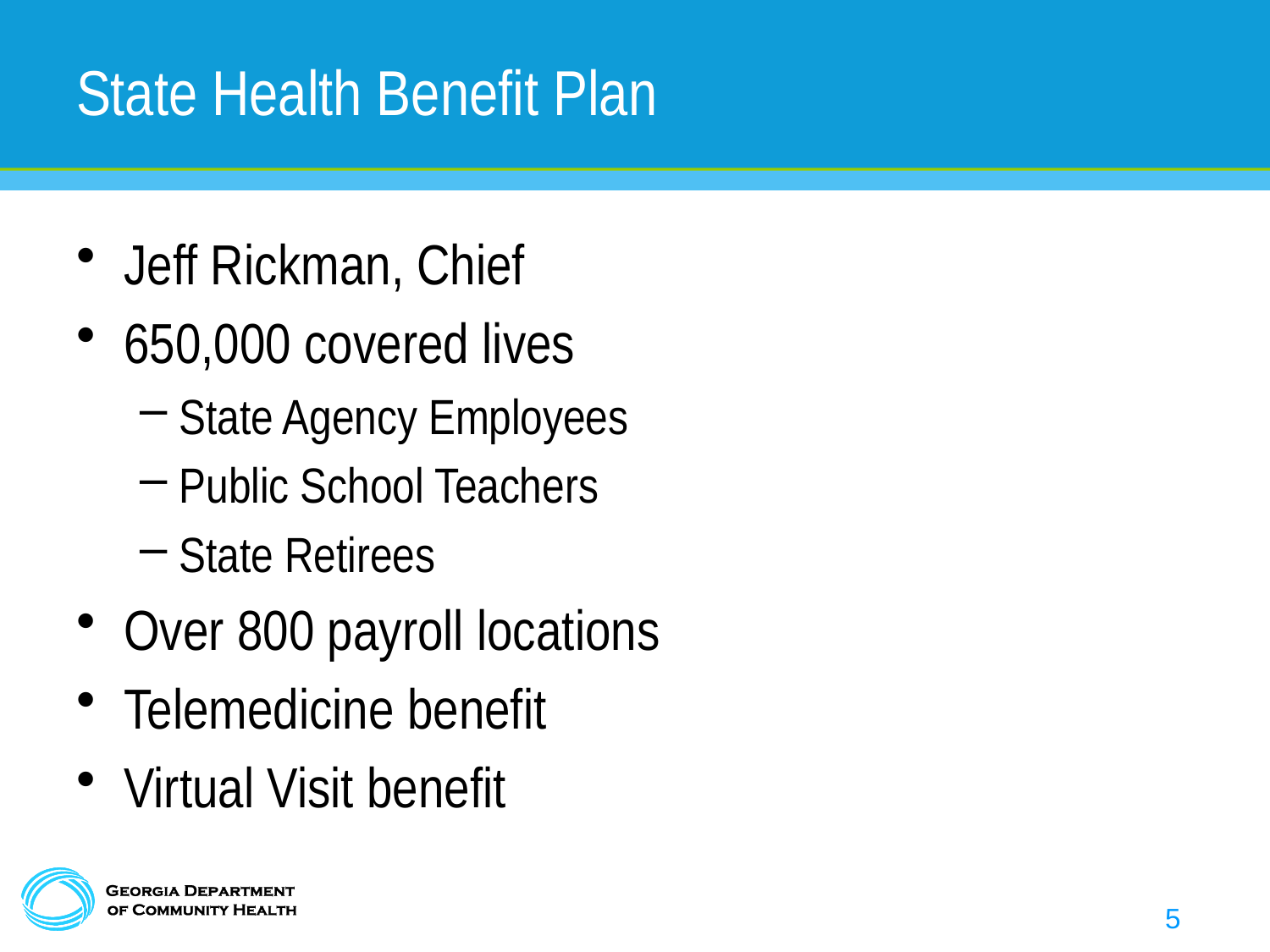

# State Health Benefit Plan
Jeff Rickman, Chief
650,000 covered lives
State Agency Employees
Public School Teachers
State Retirees
Over 800 payroll locations
Telemedicine benefit
Virtual Visit benefit